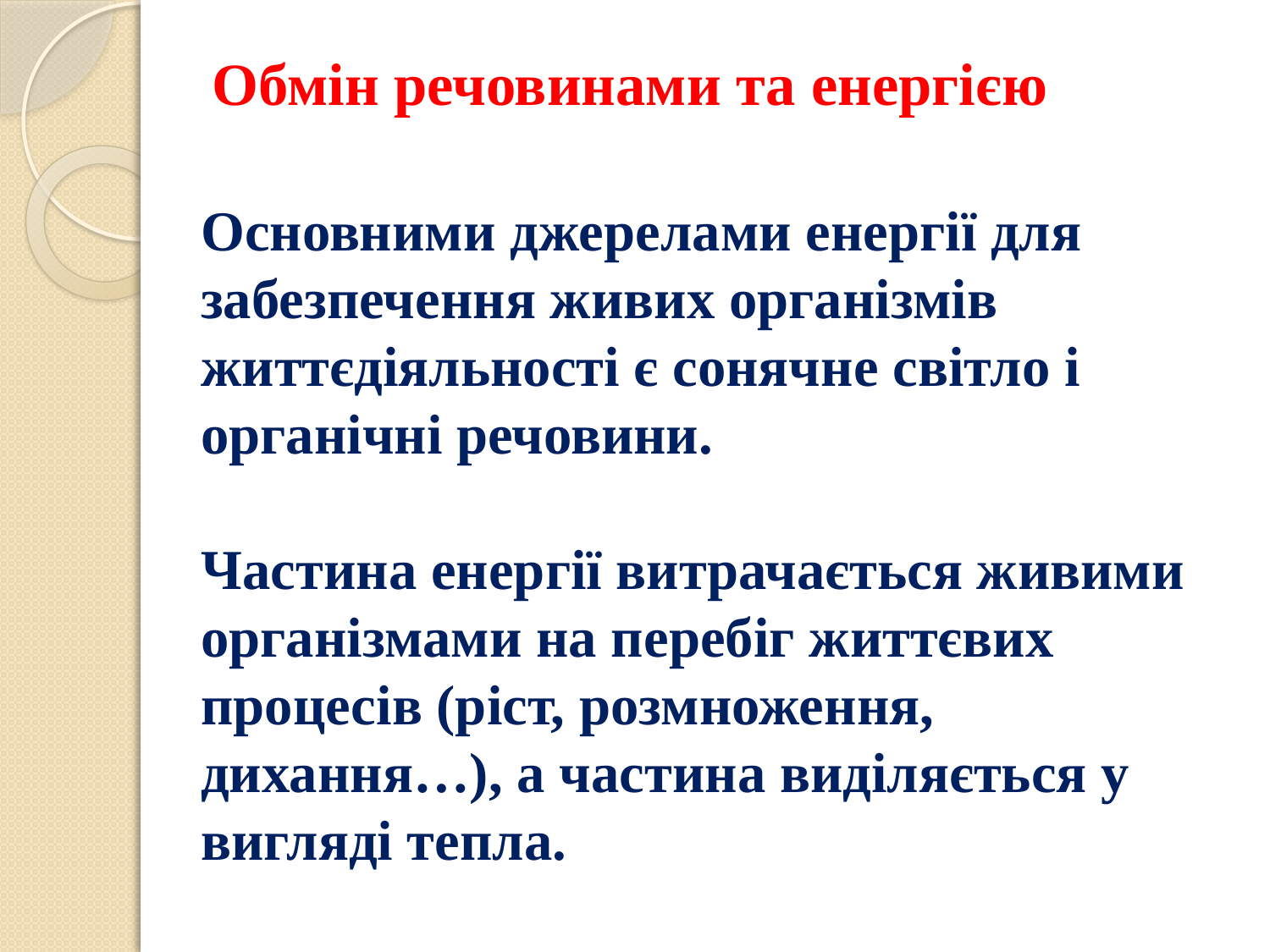

# Обмін речовинами та енергією
Основними джерелами енергії для забезпечення живих організмів життєдіяльності є сонячне світло і органічні речовини.

Частина енергії витрачається живими організмами на перебіг життєвих процесів (ріст, розмноження, дихання…), а частина виділяється у вигляді тепла.